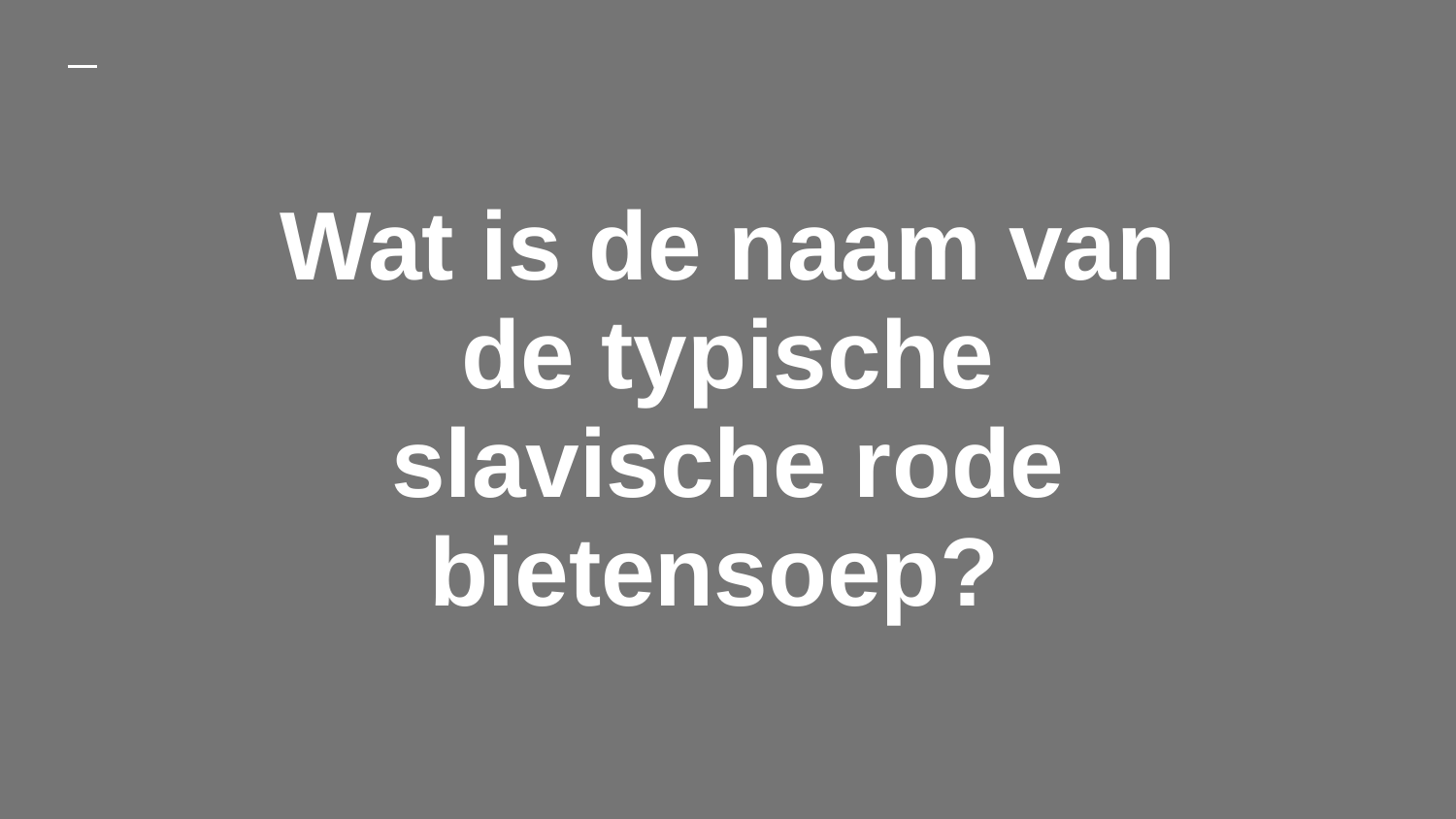

# Wat is de naam van de typische slavische rode bietensoep?